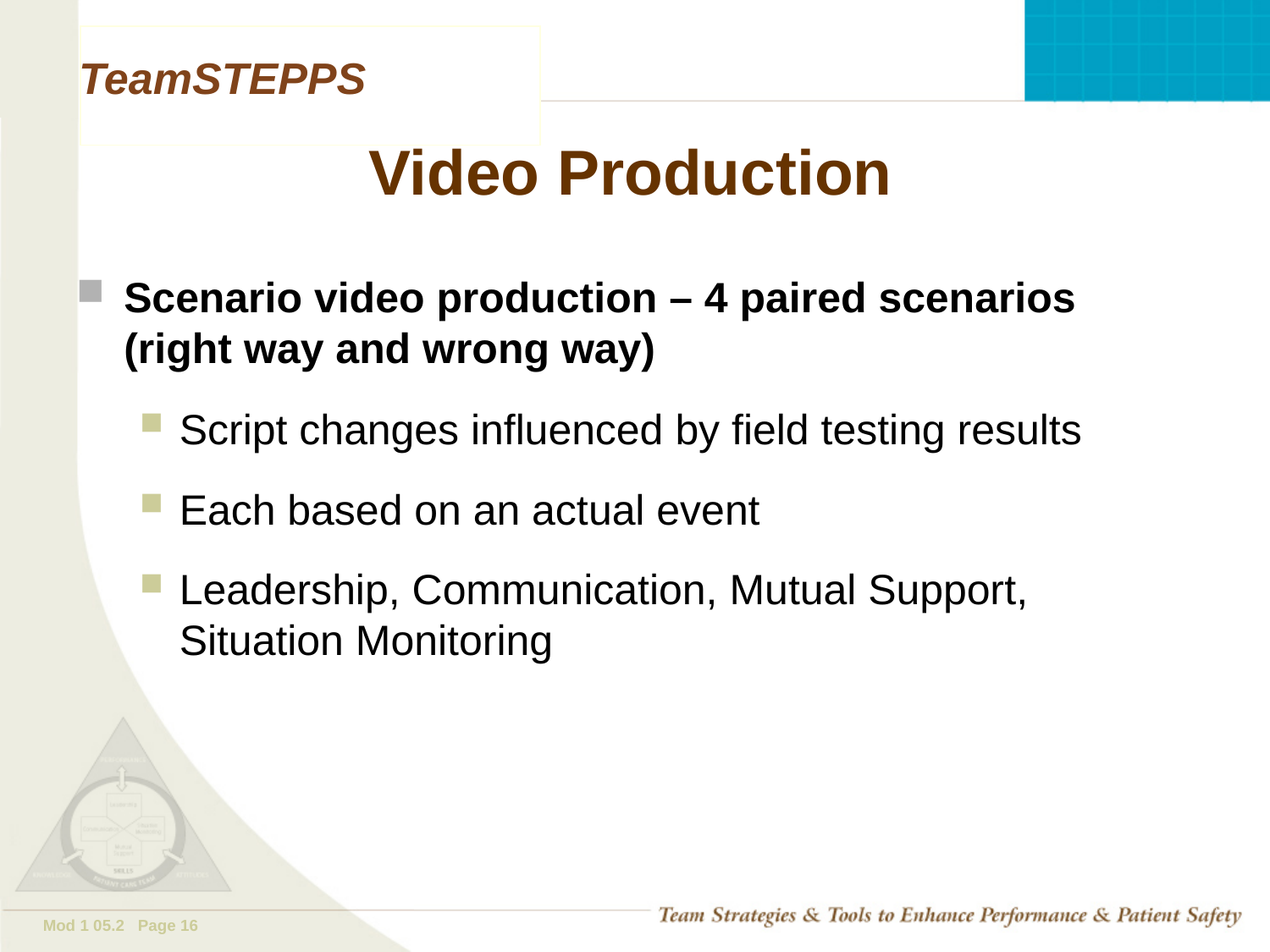

# Video Production
Scenario video production – 4 paired scenarios (right way and wrong way)
Script changes influenced by field testing results
Each based on an actual event
Leadership, Communication, Mutual Support, Situation Monitoring